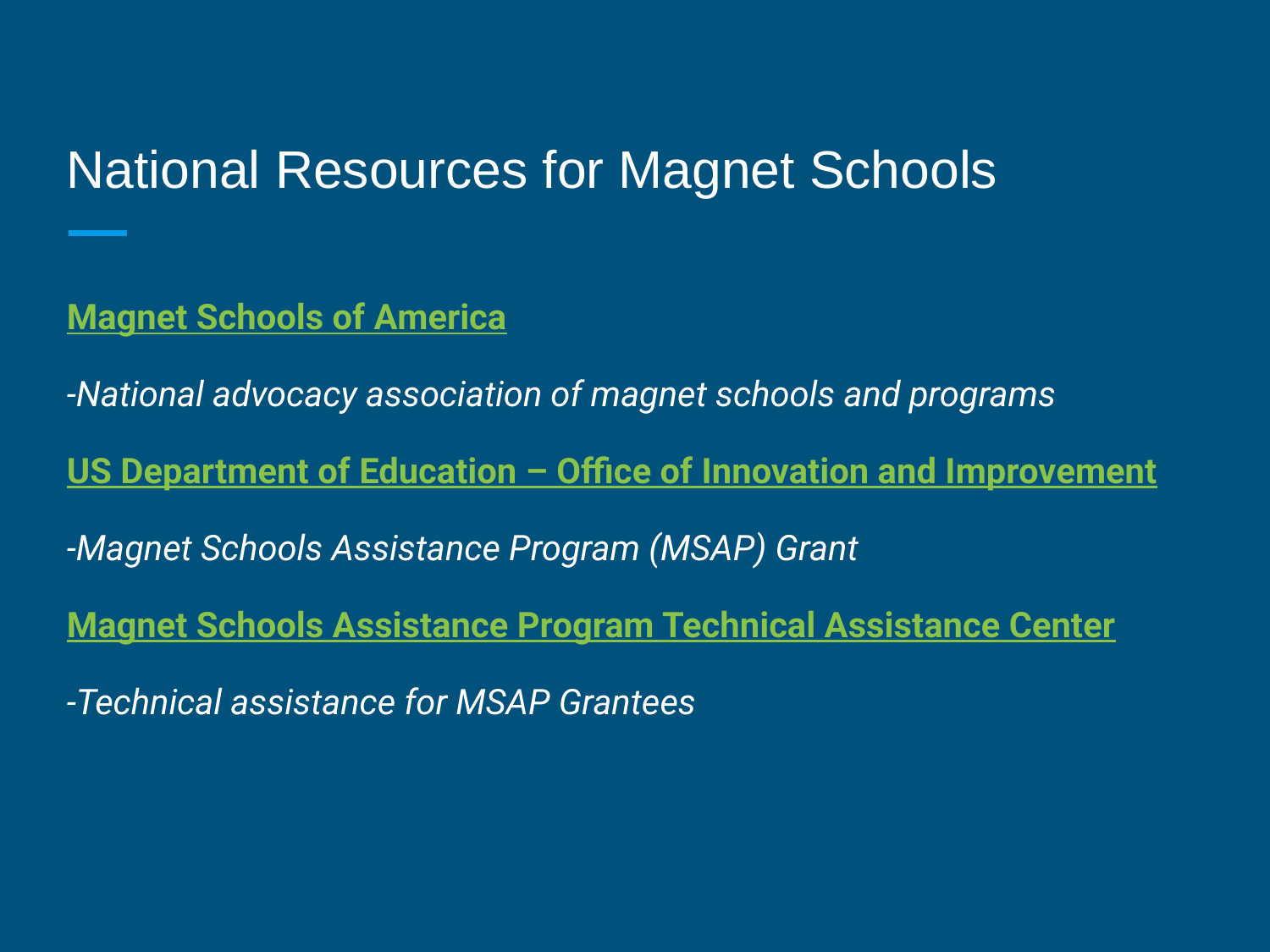

# National Resources for Magnet Schools
Magnet Schools of America
-National advocacy association of magnet schools and programs
US Department of Education – Office of Innovation and Improvement
-Magnet Schools Assistance Program (MSAP) Grant
Magnet Schools Assistance Program Technical Assistance Center
-Technical assistance for MSAP Grantees